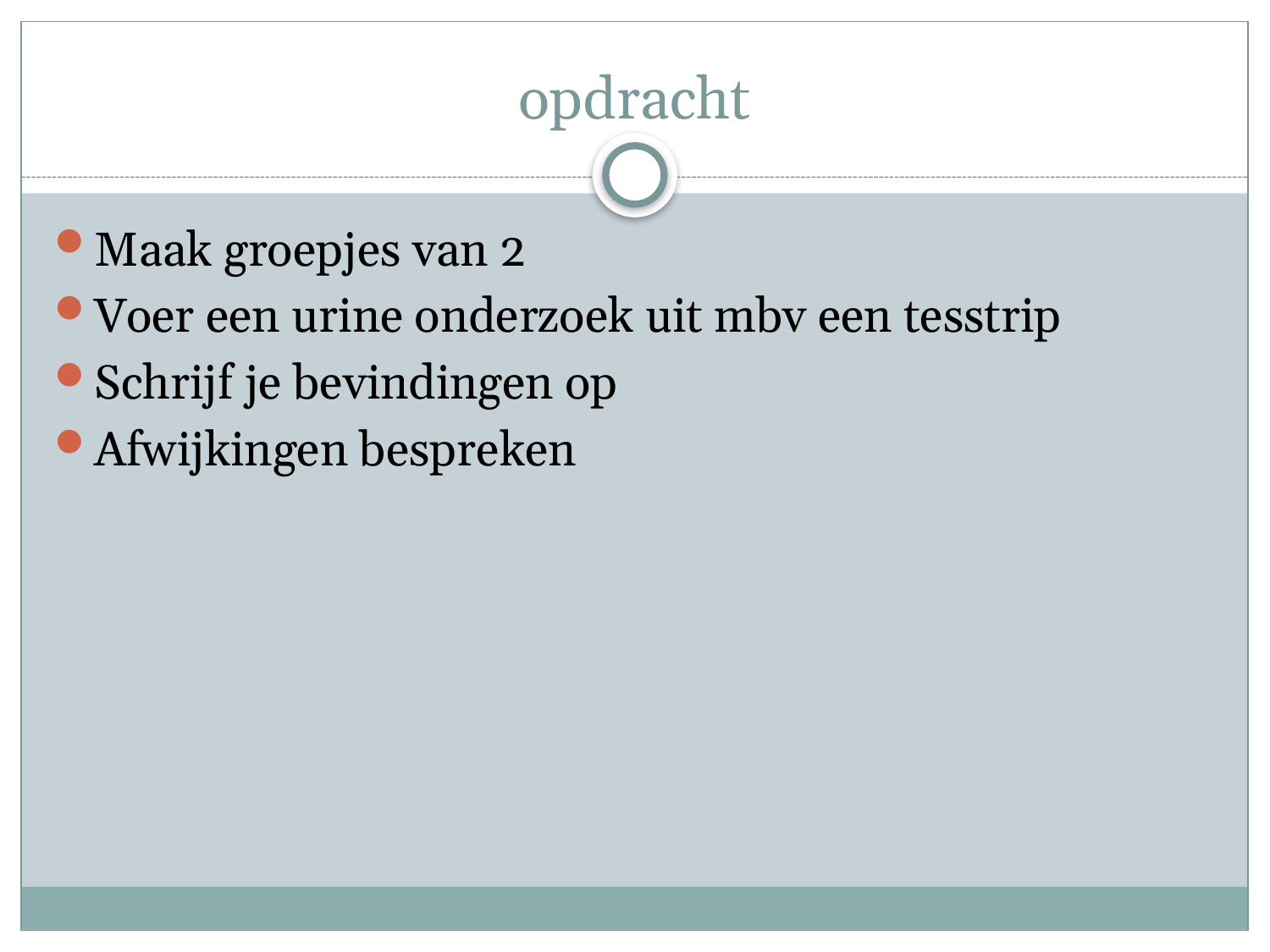

# opdracht
Maak groepjes van 2
Voer een urine onderzoek uit mbv een tesstrip
Schrijf je bevindingen op
Afwijkingen bespreken